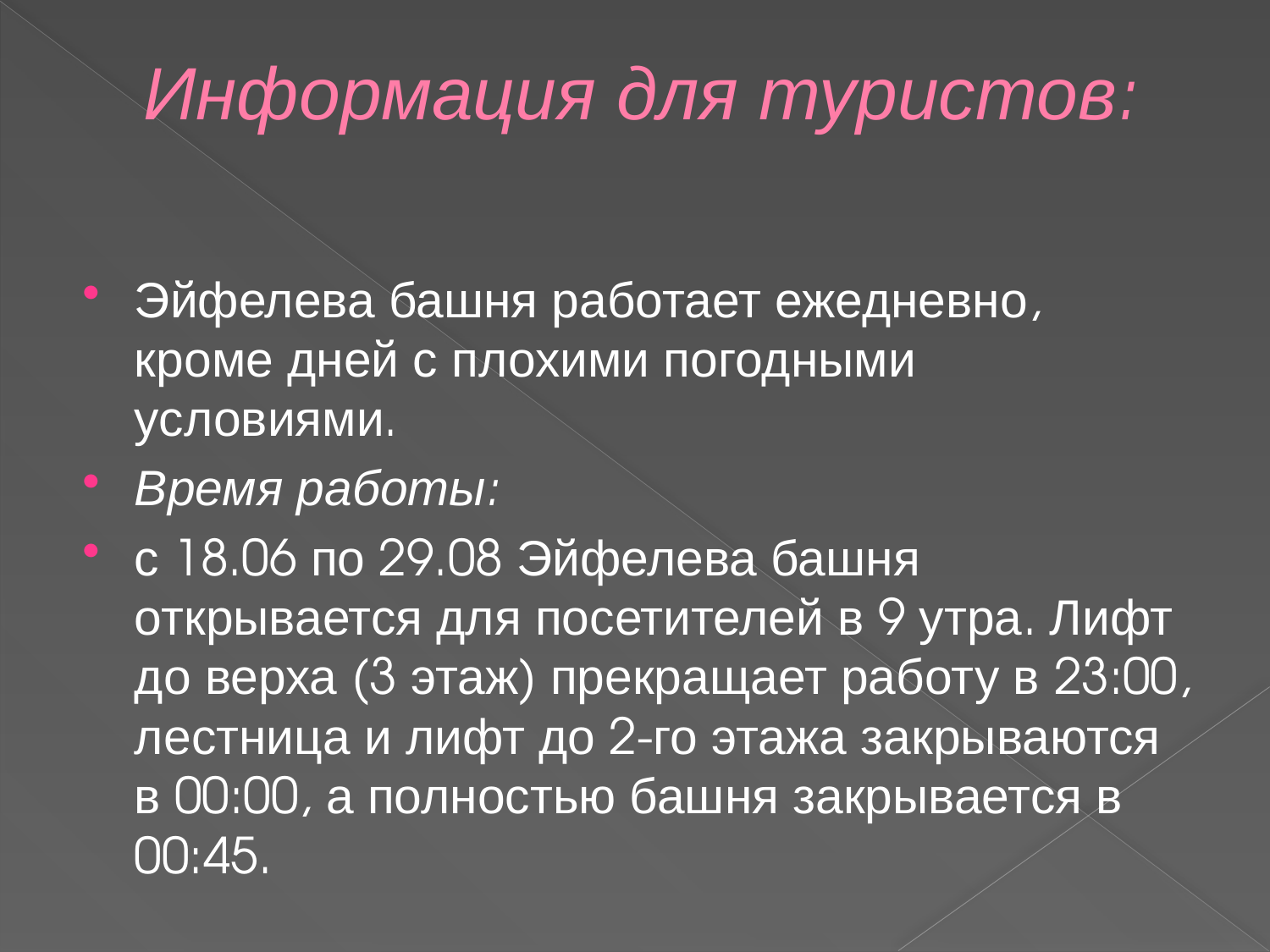

# Информация для туристов:
Эйфелева башня работает ежедневно, кроме дней с плохими погодными условиями.
Время работы:
с 18.06 по 29.08 Эйфелева башня открывается для посетителей в 9 утра. Лифт до верха (3 этаж) прекращает работу в 23:00, лестница и лифт до 2-го этажа закрываются в 00:00, а полностью башня закрывается в 00:45.